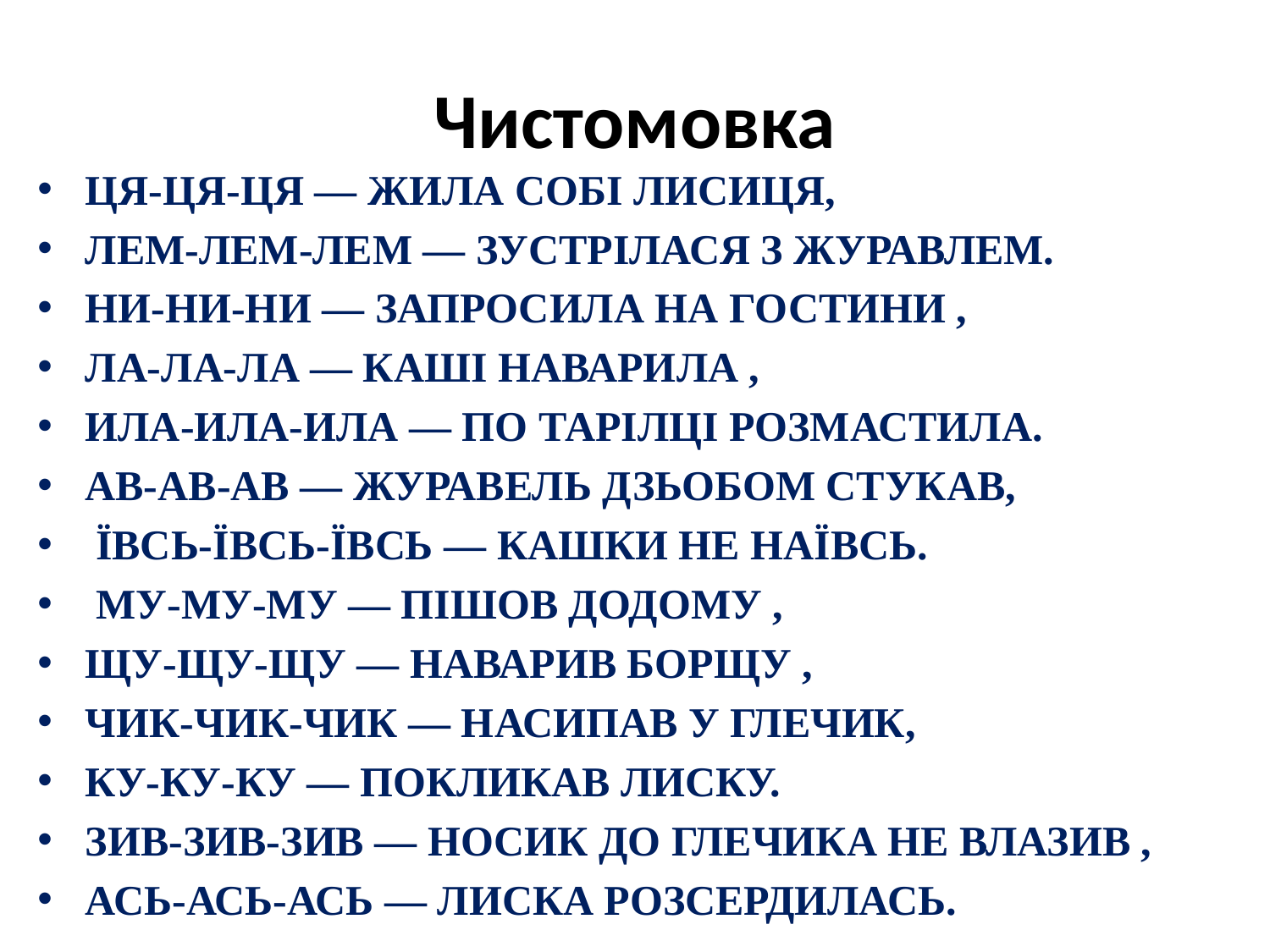

# Чистомовка
ця-ця-ця — жила собі лисиця,
лем-лем-лем — зустрілася з журавлем.
ни-ни-ни — запросила на гостини ,
ла-ла-ла — каші наварила ,
ила-ила-ила — по тарілці розмастила.
ав-ав-ав — журавель дзьобом стукав,
 ївсь-ївсь-ївсь — кашки не наївсь.
 му-му-му — пішов додому ,
щу-щу-щу — наварив борщу ,
чик-чик-чик — насипав у глечик,
ку-ку-ку — покликав лиску.
зив-зив-зив — носик до глечика не влазив ,
ась-ась-ась — лиска розсердилась.